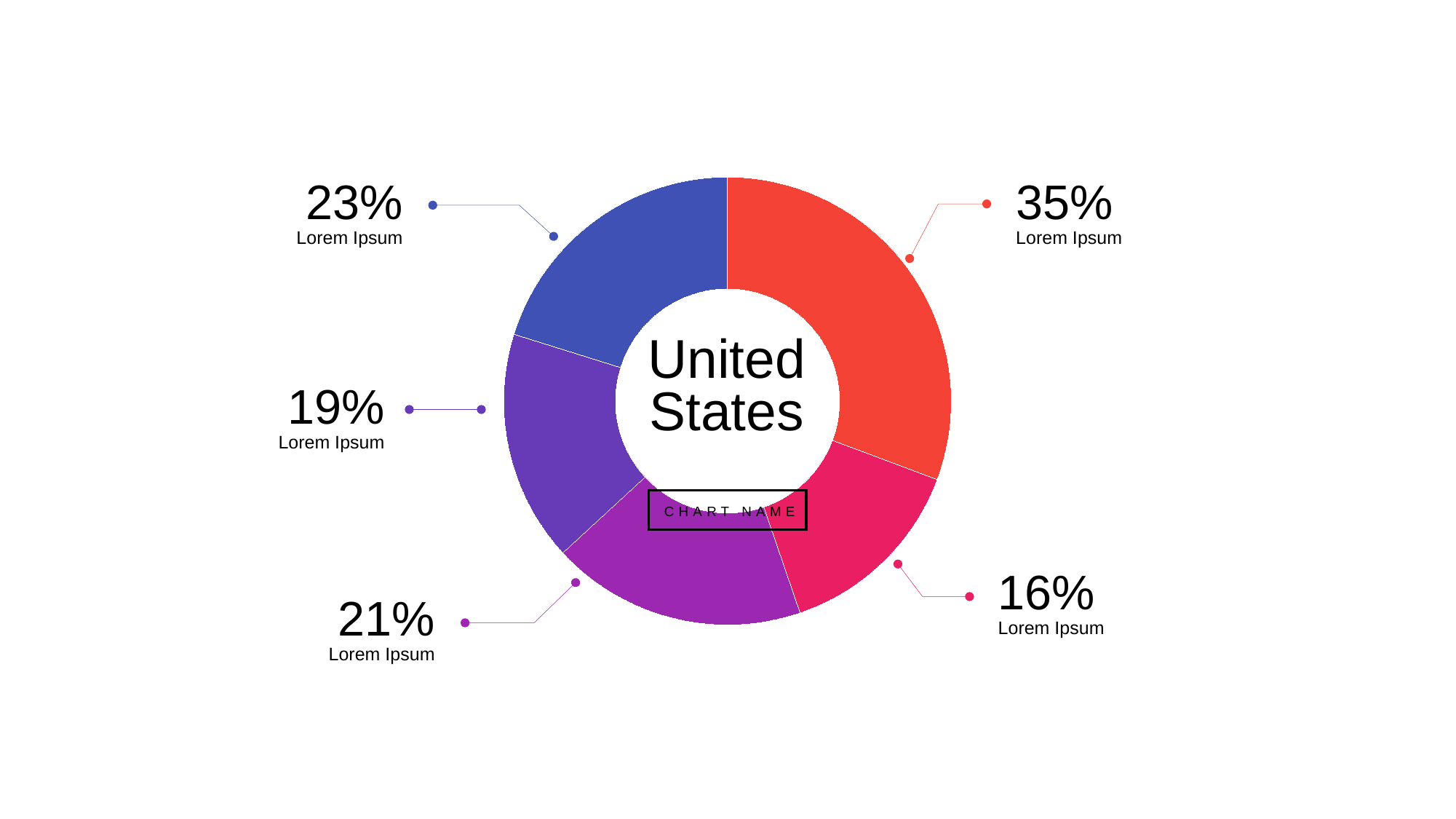

### Chart

| Category | Sales |
|---|---|
| 1st Qtr | 0.35 |
| 2nd Qtr | 0.16 |
| 3rd Qtr | 0.21 |
| 4th Qtr | 0.19 |
35%
Lorem Ipsum
23%
Lorem Ipsum

United
States
19%
Lorem Ipsum

CHART NAME

16%
Lorem Ipsum

21%
Lorem Ipsum